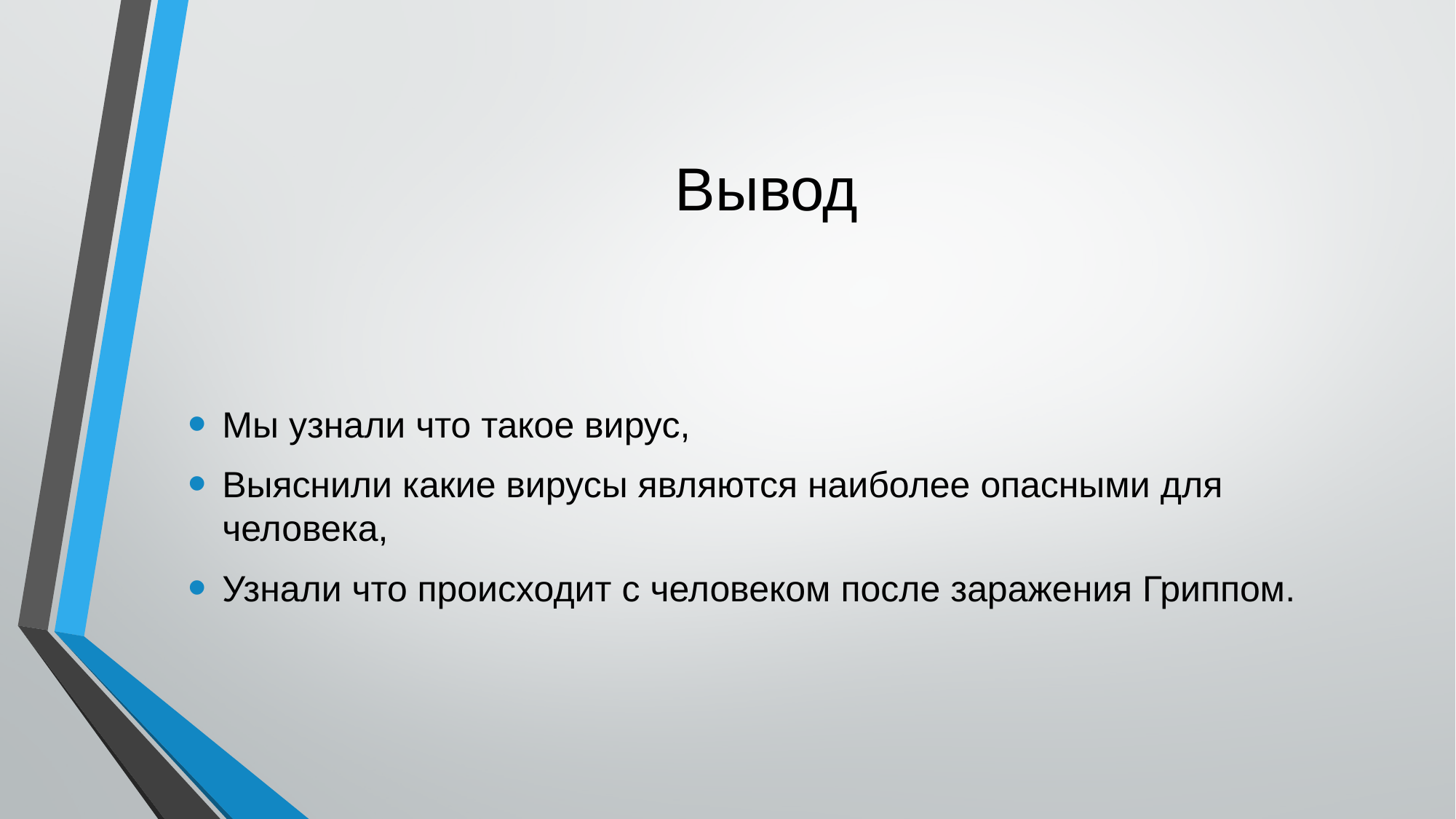

# Вывод
Мы узнали что такое вирус,
Выяснили какие вирусы являются наиболее опасными для человека,
Узнали что происходит с человеком после заражения Гриппом.